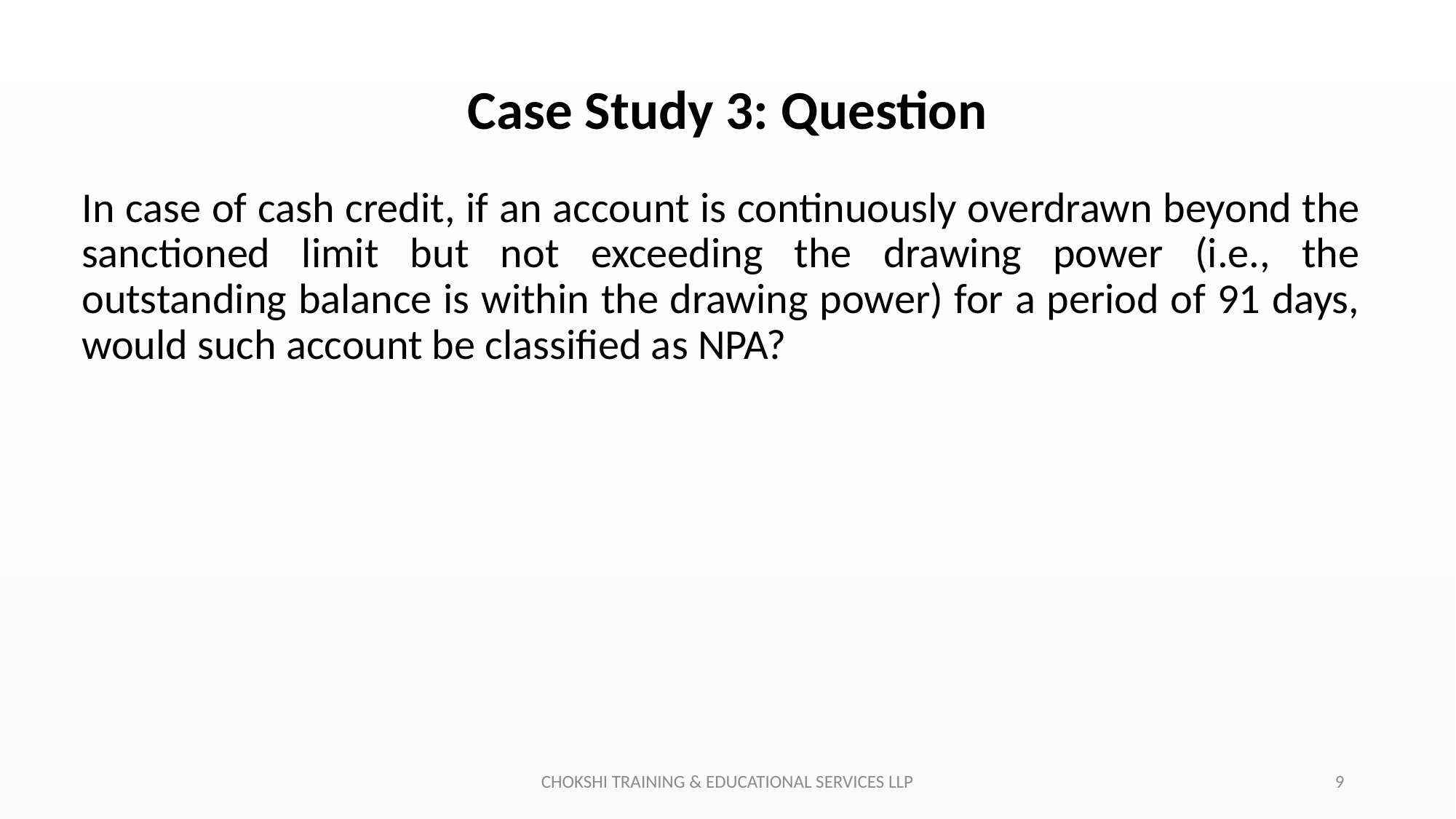

# Case Study 3: Question
In case of cash credit, if an account is continuously overdrawn beyond the sanctioned limit but not exceeding the drawing power (i.e., the outstanding balance is within the drawing power) for a period of 91 days, would such account be classified as NPA?

CHOKSHI TRAINING & EDUCATIONAL SERVICES LLP
9